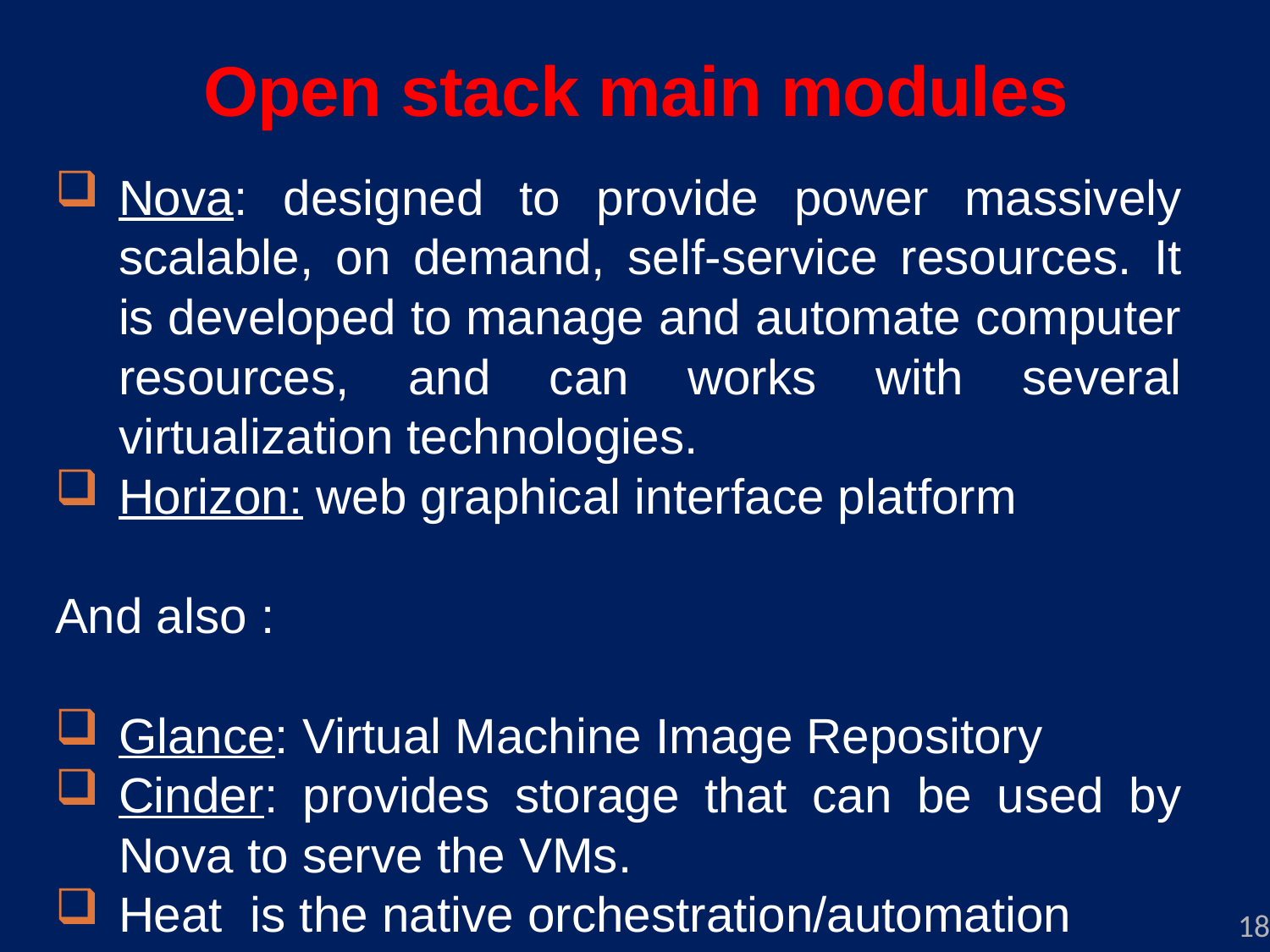

Open stack main modules
Nova: designed to provide power massively scalable, on demand, self-service resources. It is developed to manage and automate computer resources, and can works with several virtualization technologies.
Horizon: web graphical interface platform

And also :

Glance: Virtual Machine Image Repository
Cinder: provides storage that can be used by Nova to serve the VMs.
Heat  is the native orchestration/automation

18